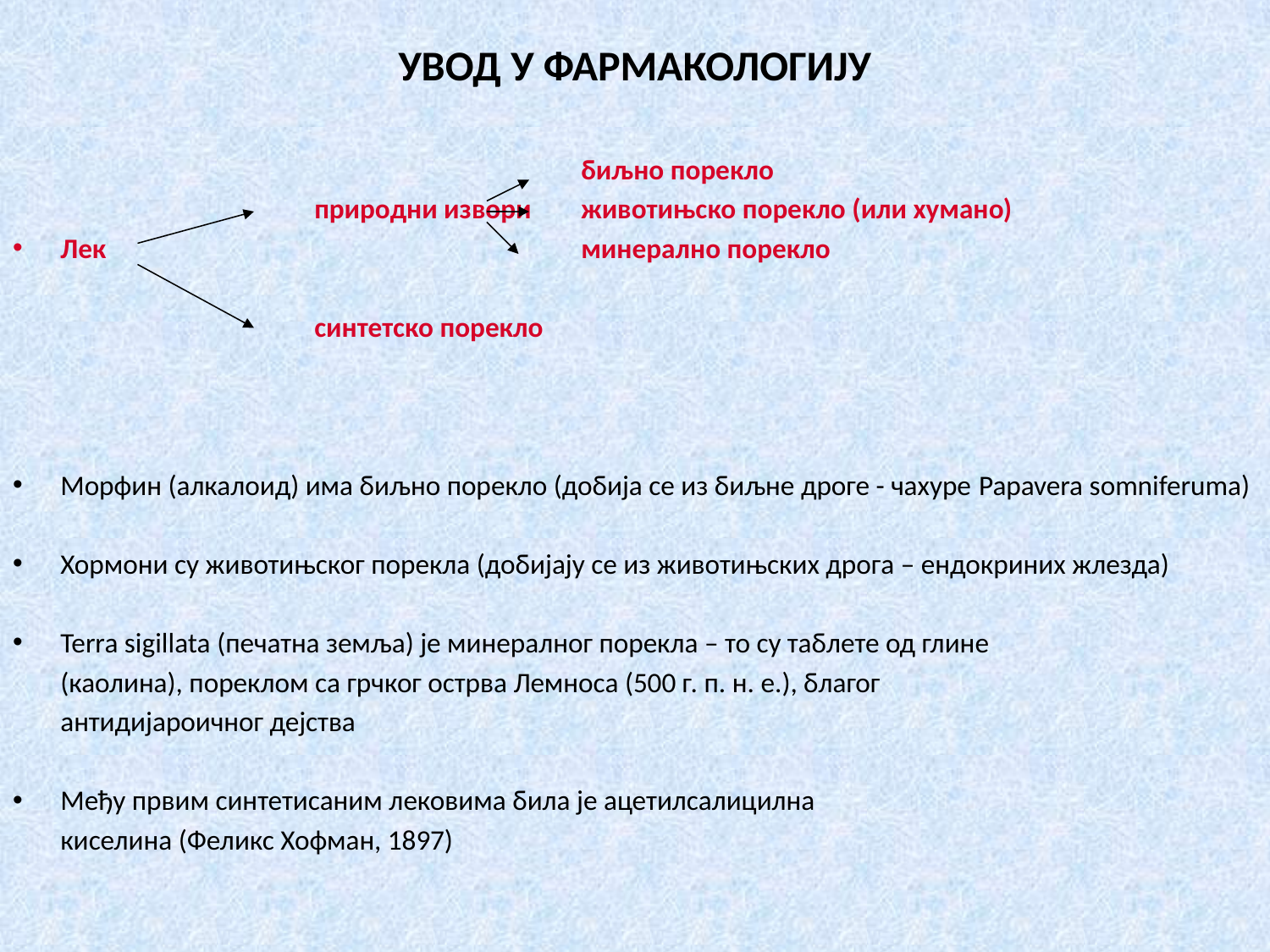

# УВОД У ФАРМАКОЛОГИЈУ

					  биљно порекло
			природни извори	  животињско порекло (или хумано)
Лек				  минерално порекло

			синтетско порекло

Морфин (алкалоид) има биљно порекло (добија се из биљне дроге - чахуре Papavera somniferuma)

Хормони су животињског порекла (добијају се из животињских дрога – ендокриних жлезда)

Terra sigillata (печатна земља) је минералног порекла – то су таблете од глине
	(каолина), пореклом са грчког острва Лемноса (500 г. п. н. е.), благог
	антидијароичног дејства

Међу првим синтетисаним лековима била је ацетилсалицилна
 	киселина (Феликс Хофман, 1897)